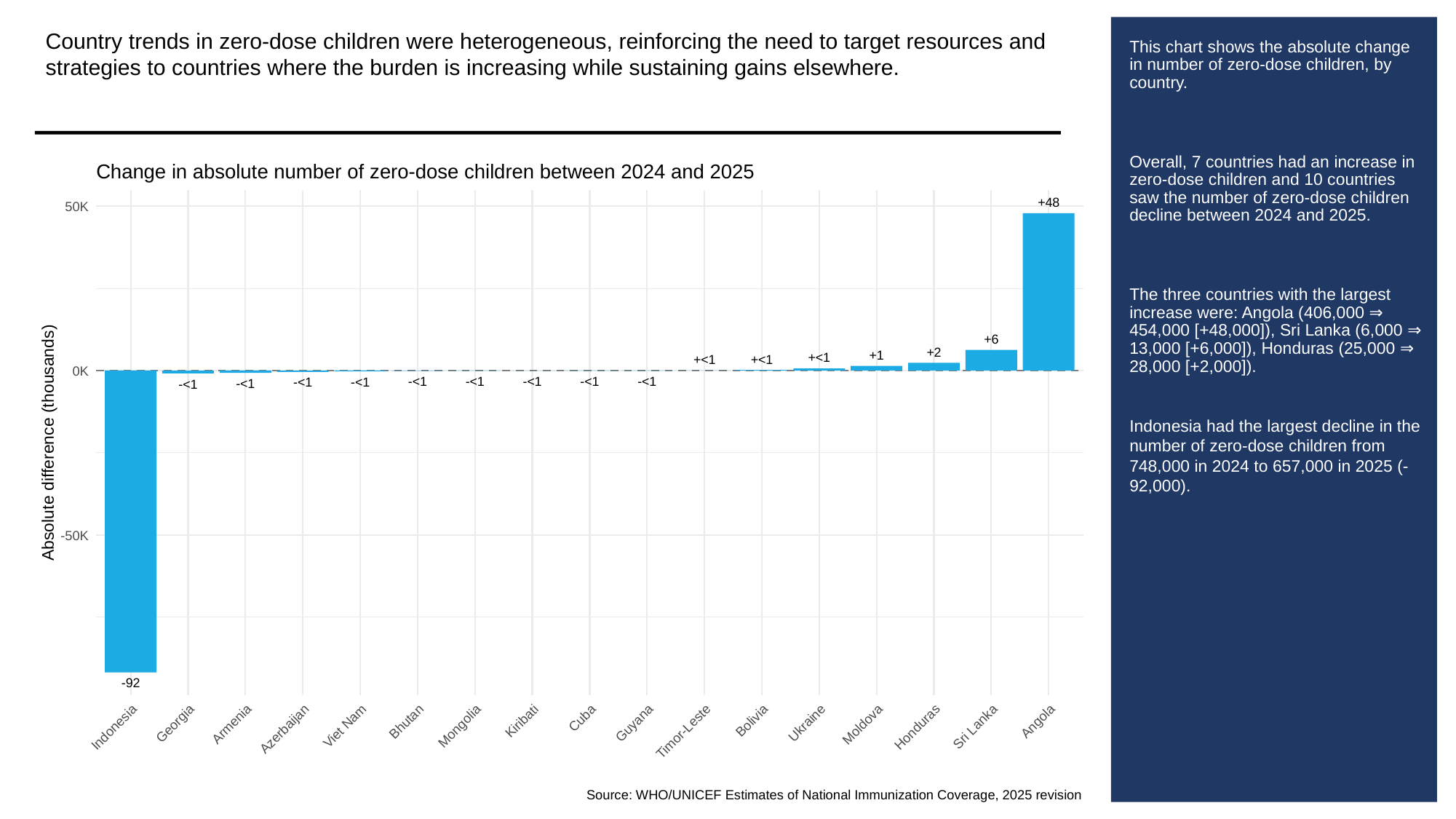

Country trends in zero-dose children were heterogeneous, reinforcing the need to target resources and strategies to countries where the burden is increasing while sustaining gains elsewhere.
# This chart shows the absolute change in number of zero-dose children, by country.

Overall, 7 countries had an increase in zero-dose children and 10 countries saw the number of zero-dose children decline between 2024 and 2025.

The three countries with the largest increase were: Angola (406,000 ⇒ 454,000 [+48,000]), Sri Lanka (6,000 ⇒ 13,000 [+6,000]), Honduras (25,000 ⇒ 28,000 [+2,000]).

Indonesia had the largest decline in the number of zero-dose children from 748,000 in 2024 to 657,000 in 2025 (-92,000).

Change in absolute number of zero-dose children between 2024 and 2025

+48
50K

+6
+2

+1
+<1
+<1
+<1

0K

-<1
-<1
-<1
-<1
-<1
-<1
-<1
-<1
-<1
Absolute difference (thousands)

-50K

-92
Cuba
Bolivia
Kiribati
Angola
Bhutan
Ukraine
Guyana
Georgia
Armenia
Moldova
Mongolia
Viet Nam
Sri Lanka
Honduras
Indonesia
Azerbaijan
Timor-Leste
Source: WHO/UNICEF Estimates of National Immunization Coverage, 2025 revision